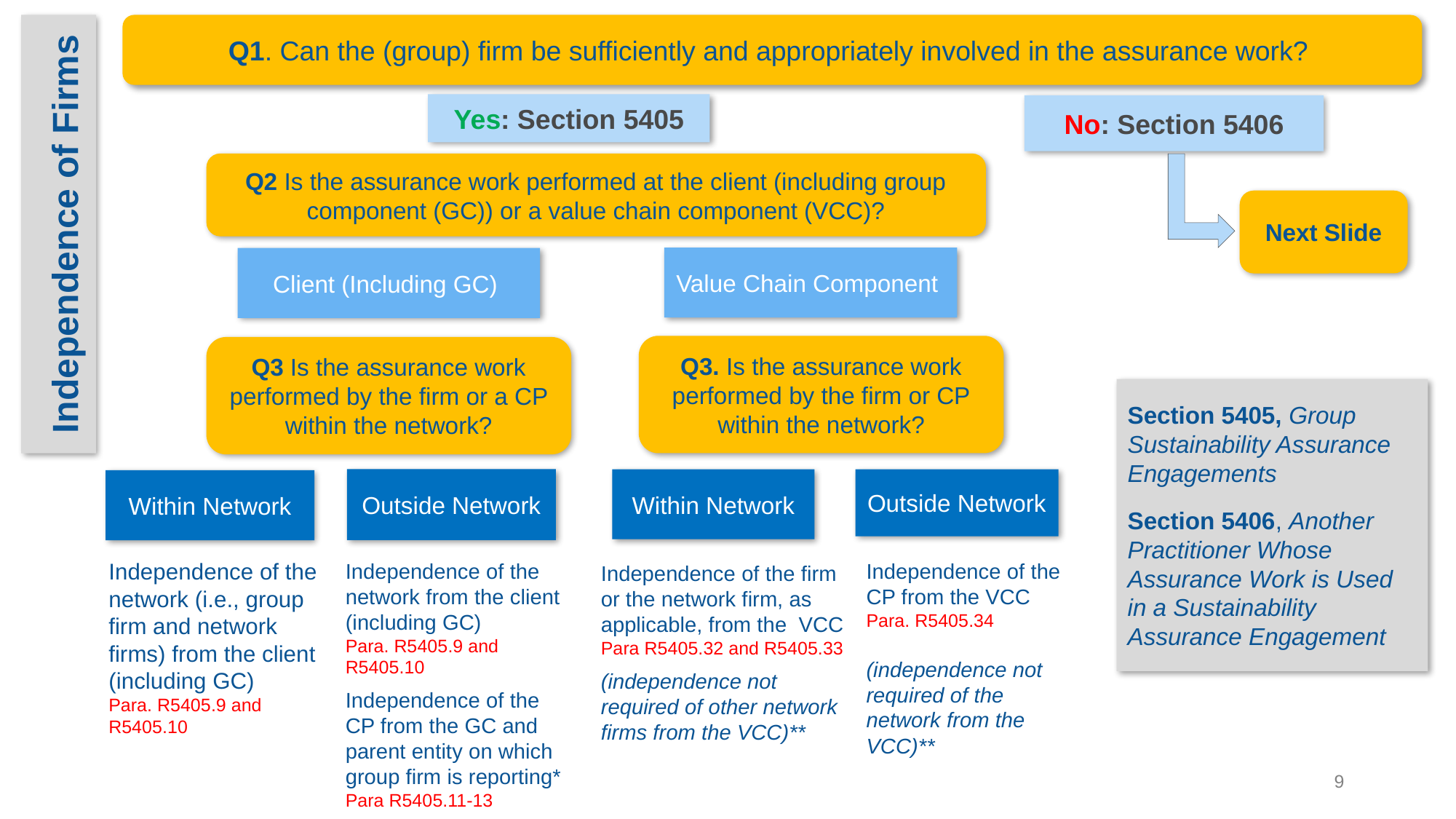

Independence of Firms
Q1. Can the (group) firm be sufficiently and appropriately involved in the assurance work?
Yes: Section 5405
No: Section 5406
Q2 Is the assurance work performed at the client (including group component (GC)) or a value chain component (VCC)?

Next Slide
Value Chain Component
Client (Including GC)
Q3. Is the assurance work performed by the firm or CP within the network?
Q3 Is the assurance work performed by the firm or a CP within the network?
Section 5405, Group Sustainability Assurance Engagements
Section 5406, Another Practitioner Whose Assurance Work is Used in a Sustainability Assurance Engagement
Outside Network
Within Network
Outside Network
Within Network
Independence of the network (i.e., group firm and network firms) from the client (including GC)
Para. R5405.9 and R5405.10
Independence of the firm or the network firm, as applicable, from the  VCC
Para R5405.32 and R5405.33
(independence not required of other network firms from the VCC)**

Independence of the network from the client (including GC)
Para. R5405.9 and R5405.10
Independence of the CP from the GC and parent entity on which group firm is reporting*
Para R5405.11-13

Independence of the CP from the VCC
Para. R5405.34

(independence not required of the network from the VCC)**
9